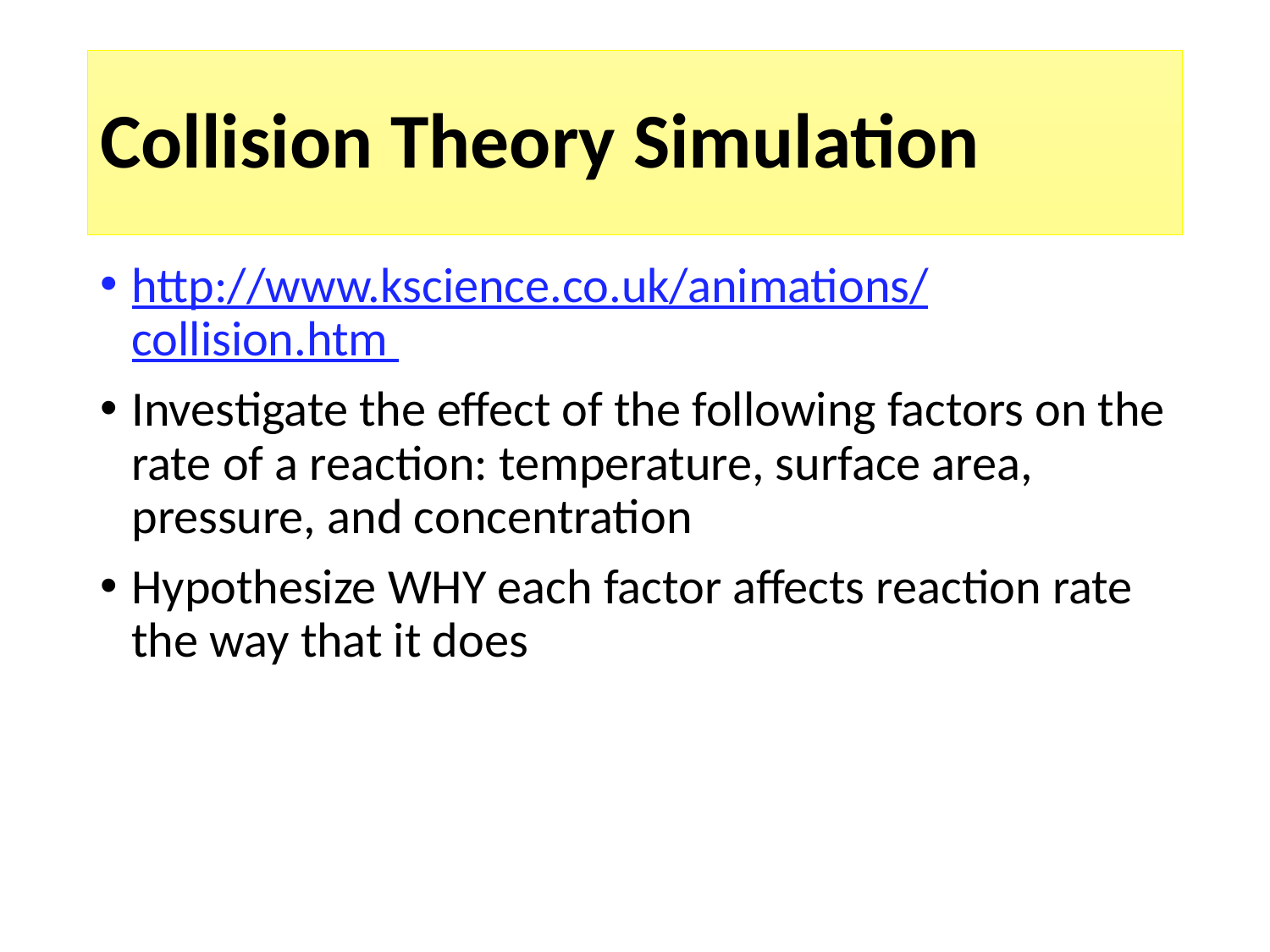

# Collision Theory Simulation
http://www.kscience.co.uk/animations/collision.htm
Investigate the effect of the following factors on the rate of a reaction: temperature, surface area, pressure, and concentration
Hypothesize WHY each factor affects reaction rate the way that it does